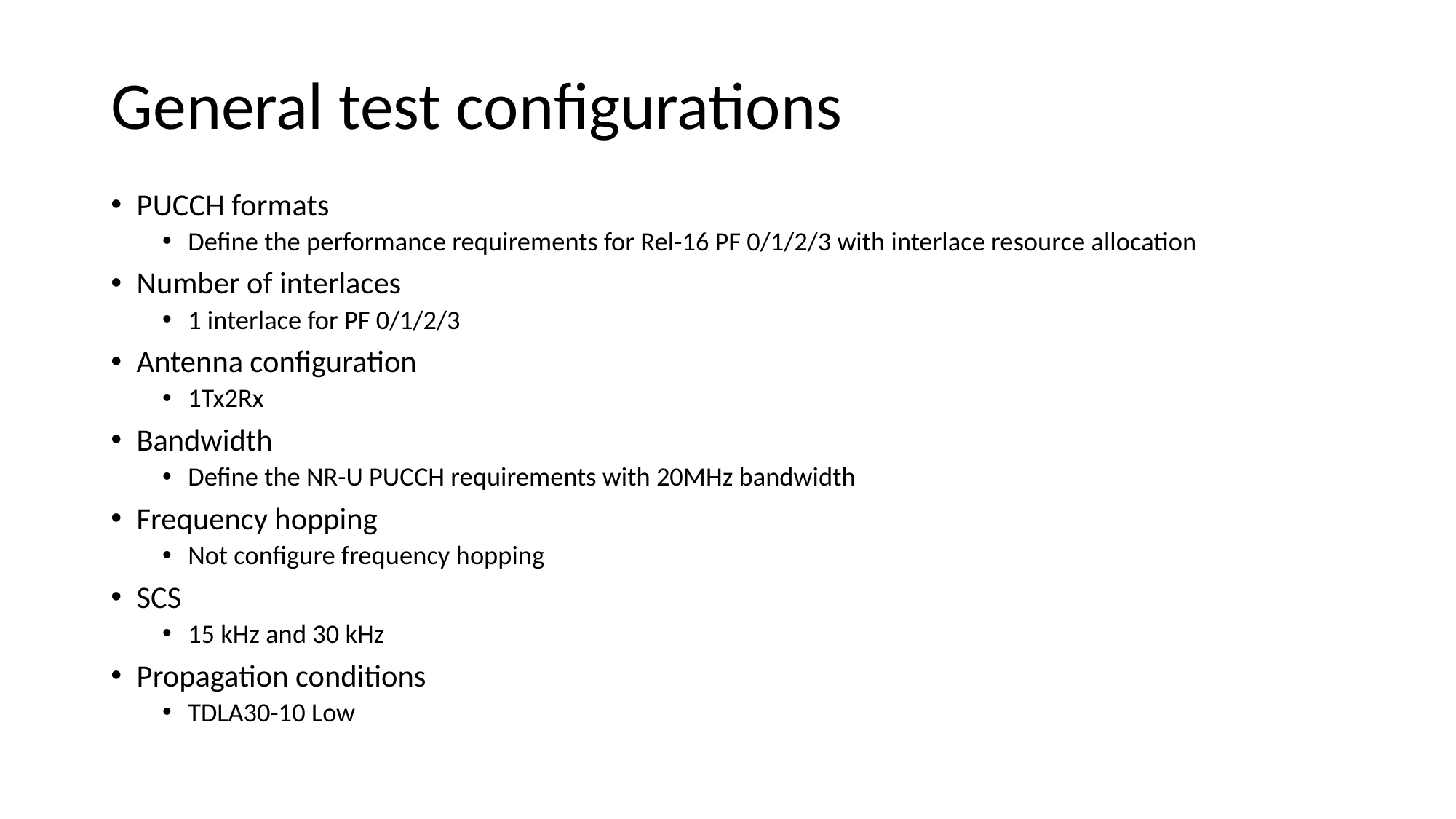

# General test configurations
PUCCH formats
Define the performance requirements for Rel-16 PF 0/1/2/3 with interlace resource allocation
Number of interlaces
1 interlace for PF 0/1/2/3
Antenna configuration
1Tx2Rx
Bandwidth
Define the NR-U PUCCH requirements with 20MHz bandwidth
Frequency hopping
Not configure frequency hopping
SCS
15 kHz and 30 kHz
Propagation conditions
TDLA30-10 Low